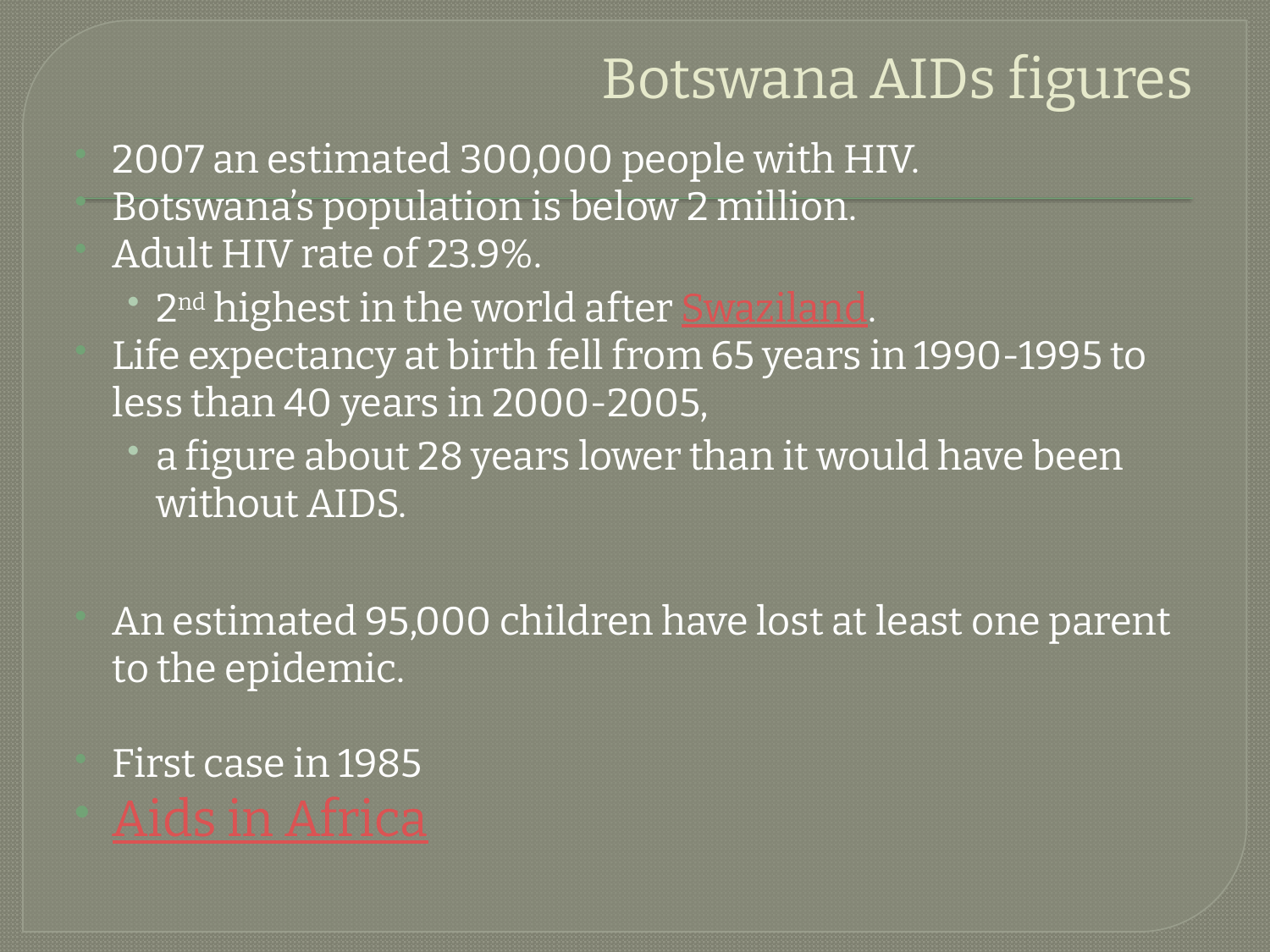

# Botswana AIDs figures
2007 an estimated 300,000 people with HIV.
Botswana’s population is below 2 million.
Adult HIV rate of 23.9%.
2nd highest in the world after Swaziland.
Life expectancy at birth fell from 65 years in 1990-1995 to less than 40 years in 2000-2005,
a figure about 28 years lower than it would have been without AIDS.

An estimated 95,000 children have lost at least one parent to the epidemic.

First case in 1985
Aids in Africa